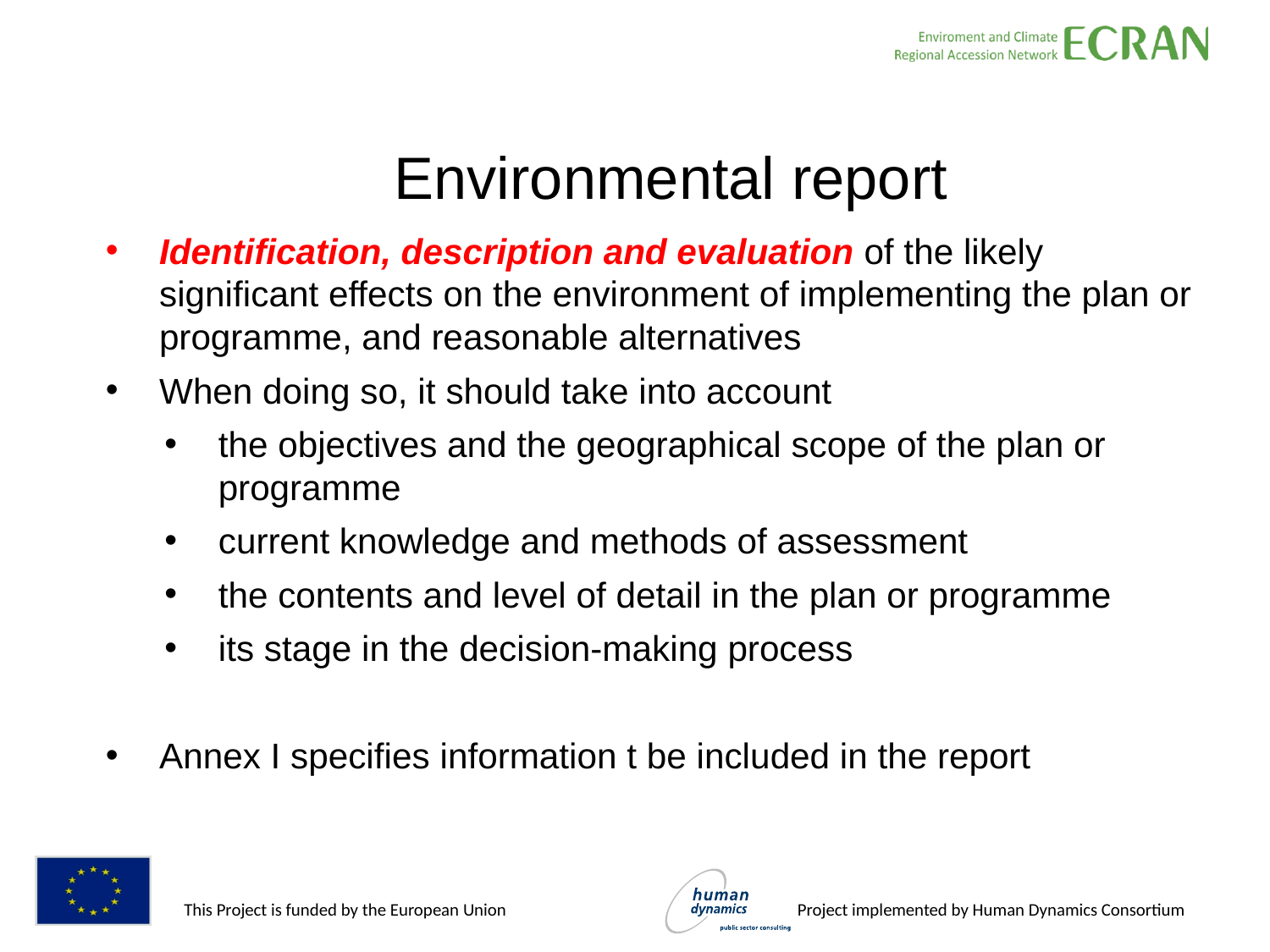

Environmental report
Identification, description and evaluation of the likely significant effects on the environment of implementing the plan or programme, and reasonable alternatives
When doing so, it should take into account
the objectives and the geographical scope of the plan or programme
current knowledge and methods of assessment
the contents and level of detail in the plan or programme
its stage in the decision-making process

Annex I specifies information t be included in the report